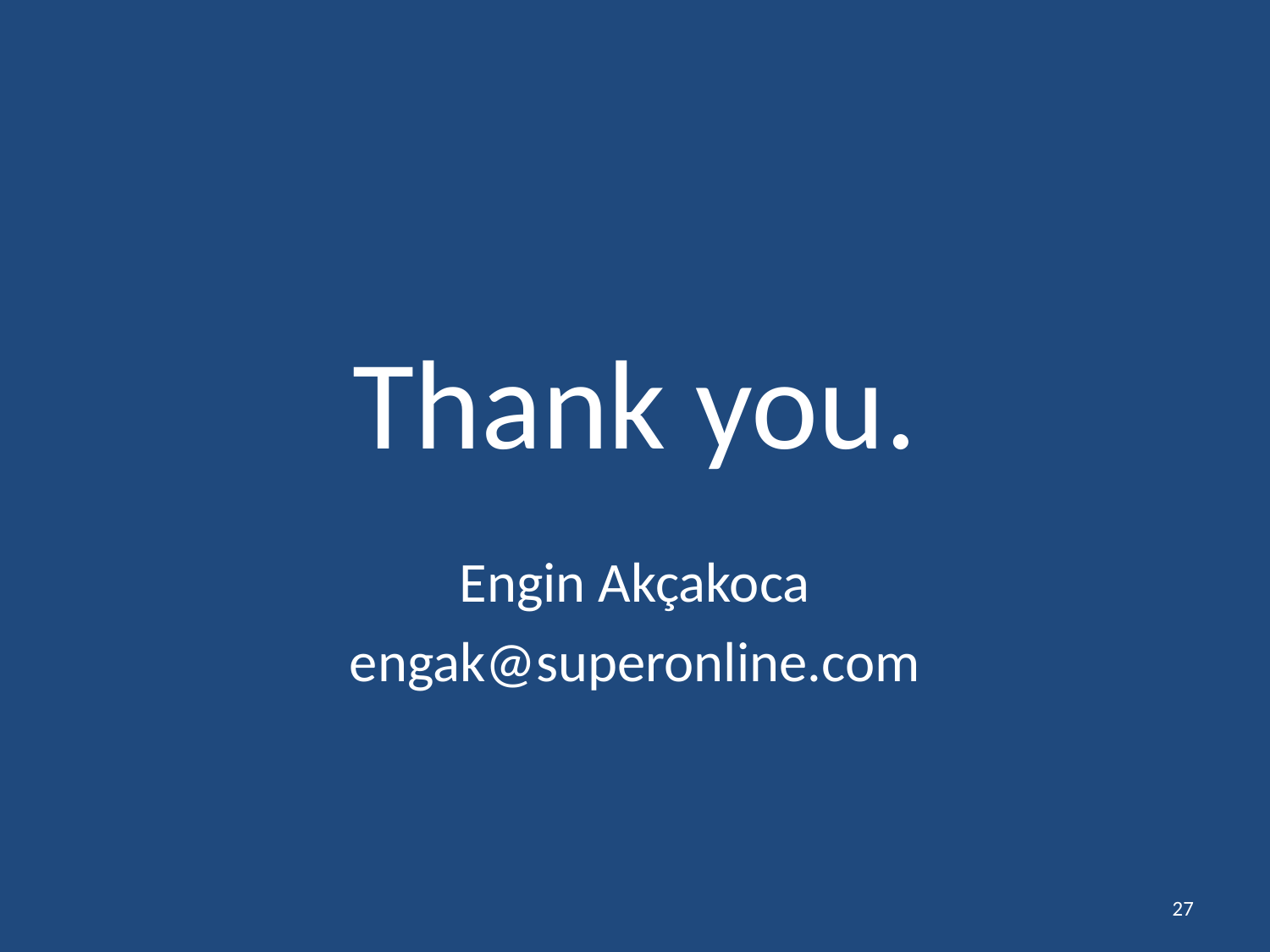

# Thank you.
Engin Akçakoca
engak@superonline.com
27